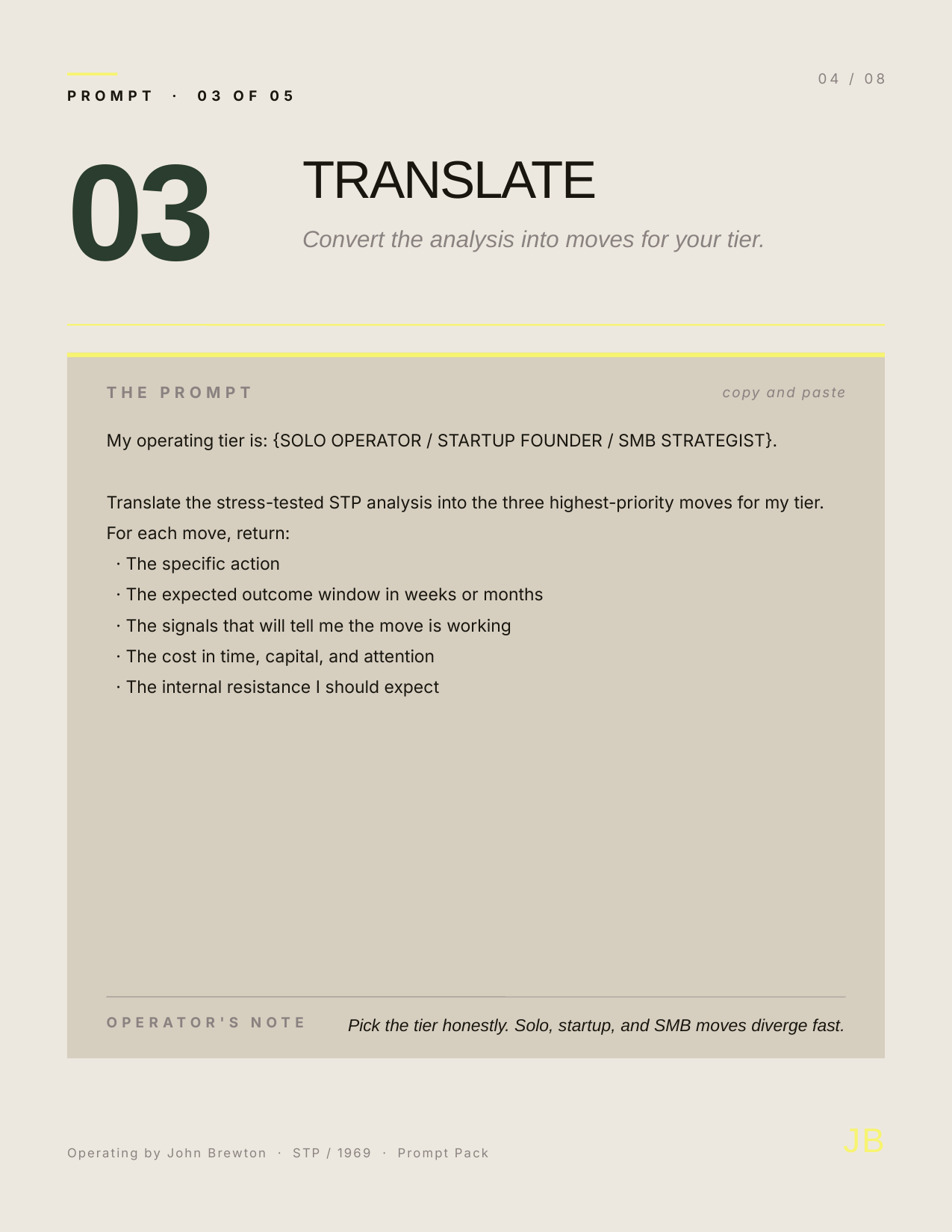

04 / 08

PROMPT  ·  03 OF 05
03
TRANSLATE
Convert the analysis into moves for your tier.

THE PROMPT
copy and paste
My operating tier is: {SOLO OPERATOR / STARTUP FOUNDER / SMB STRATEGIST}.

Translate the stress-tested STP analysis into the three highest-priority moves for my tier. For each move, return:
  · The specific action
  · The expected outcome window in weeks or months
  · The signals that will tell me the move is working
  · The cost in time, capital, and attention
  · The internal resistance I should expect

OPERATOR'S NOTE
Pick the tier honestly. Solo, startup, and SMB moves diverge fast.
JB
Operating by John Brewton  ·  STP / 1969  ·  Prompt Pack